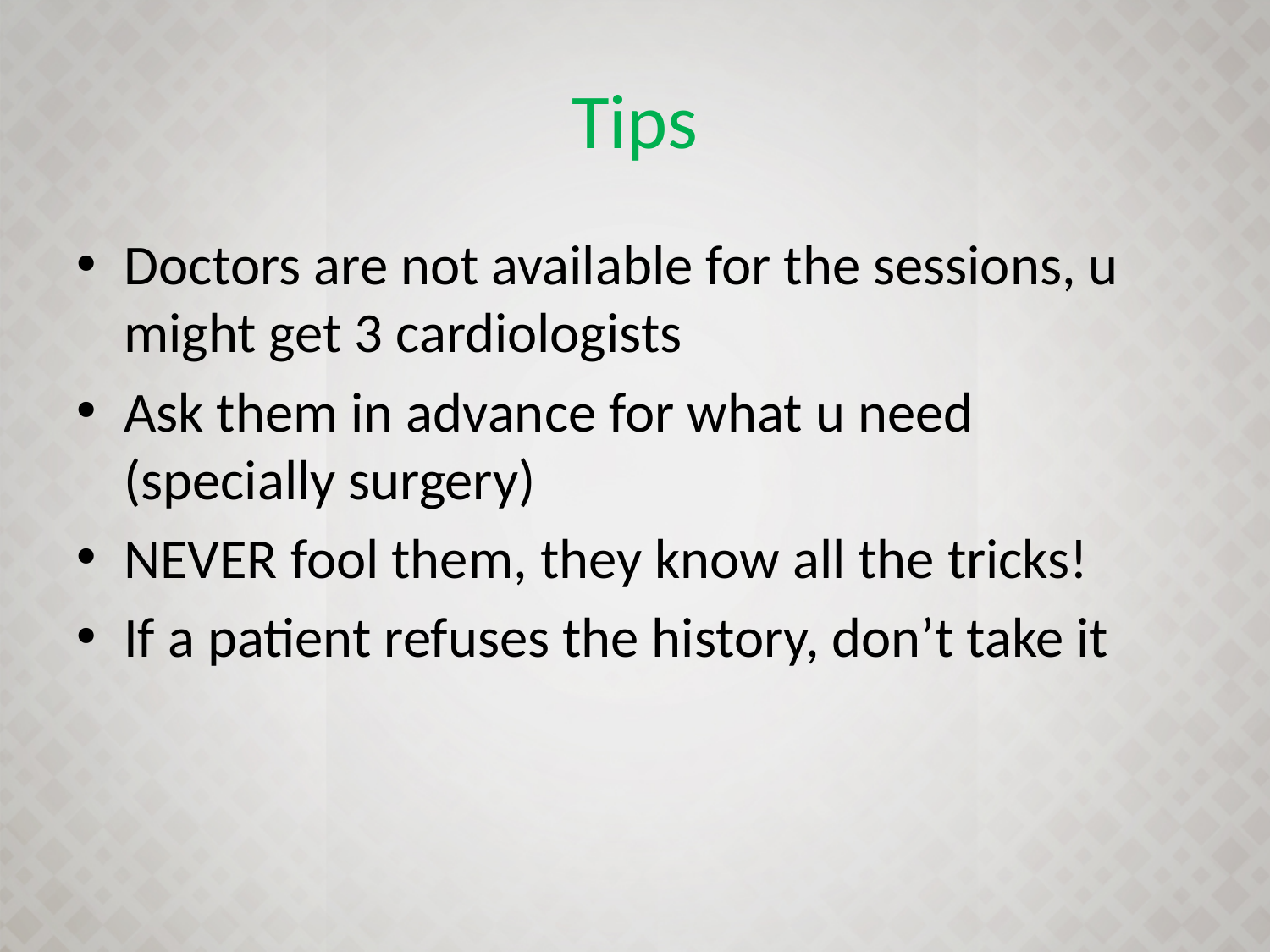

# Tips
Doctors are not available for the sessions, u might get 3 cardiologists
Ask them in advance for what u need (specially surgery)
NEVER fool them, they know all the tricks!
If a patient refuses the history, don’t take it